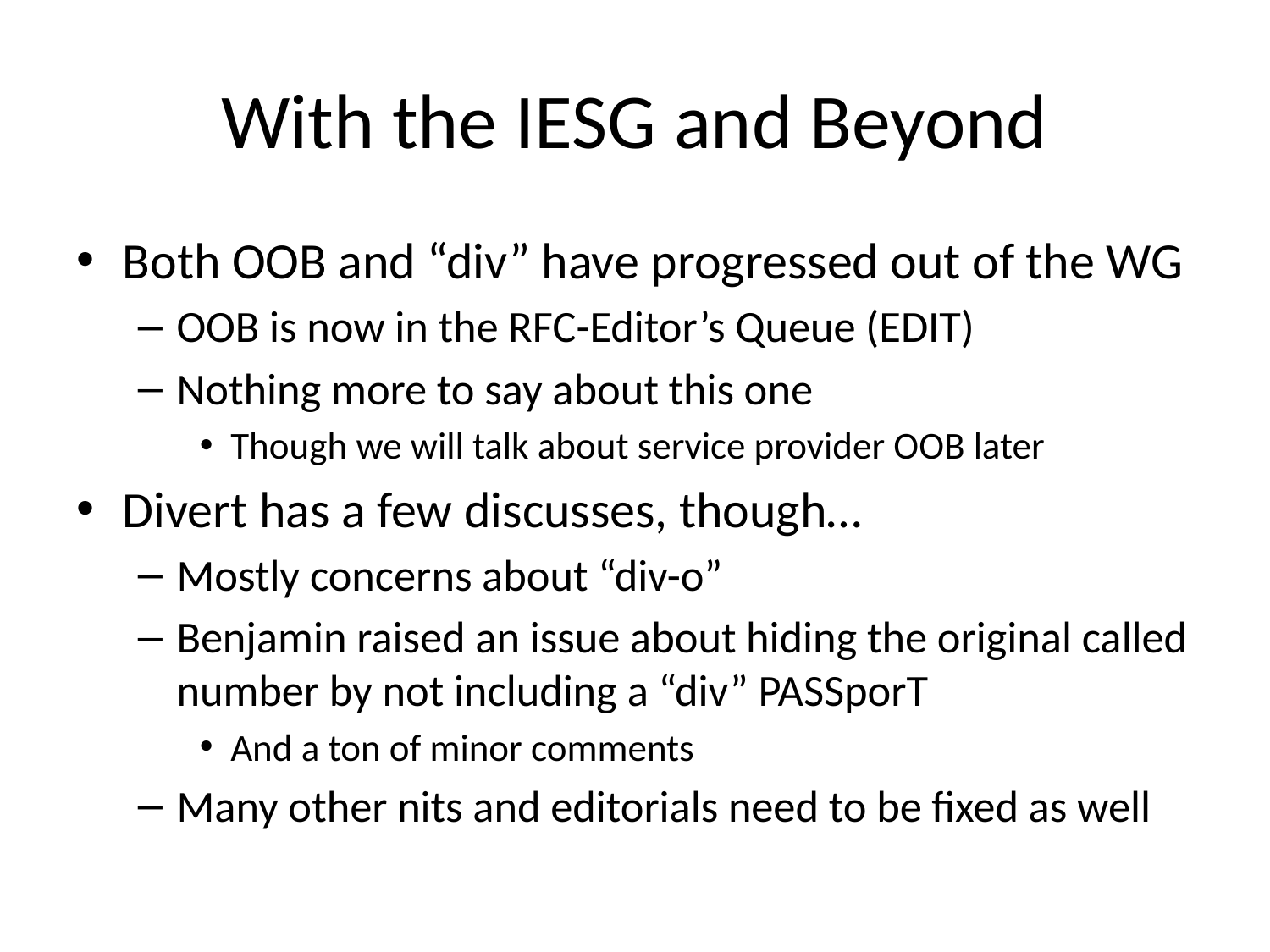

# With the IESG and Beyond
Both OOB and “div” have progressed out of the WG
OOB is now in the RFC-Editor’s Queue (EDIT)
Nothing more to say about this one
Though we will talk about service provider OOB later
Divert has a few discusses, though…
Mostly concerns about “div-o”
Benjamin raised an issue about hiding the original called number by not including a “div” PASSporT
And a ton of minor comments
Many other nits and editorials need to be fixed as well